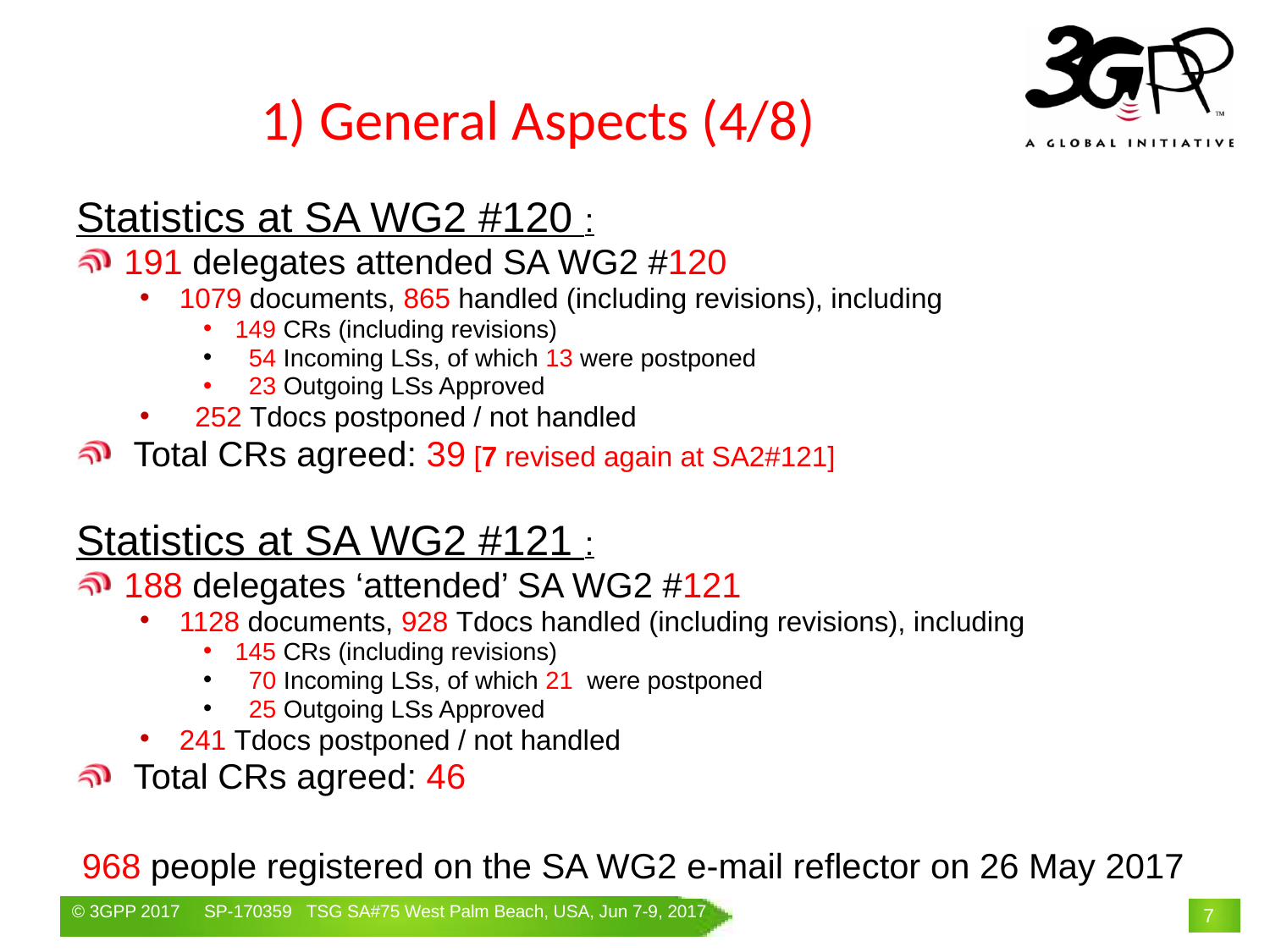

# 1) General Aspects (4/8)
Statistics at SA WG2 #120 :
191 delegates attended SA WG2 #120
1079 documents, 865 handled (including revisions), including
149 CRs (including revisions)
  54 Incoming LSs, of which 13 were postponed
  23 Outgoing LSs Approved
  252 Tdocs postponed / not handled
 Total CRs agreed: 39 [7 revised again at SA2#121]

Statistics at SA WG2 #121 :
188 delegates ‘attended’ SA WG2 #121
1128 documents, 928 Tdocs handled (including revisions), including
145 CRs (including revisions)
  70 Incoming LSs, of which 21  were postponed
  25 Outgoing LSs Approved
241 Tdocs postponed / not handled
 Total CRs agreed: 46

968 people registered on the SA WG2 e-mail reflector on 26 May 2017